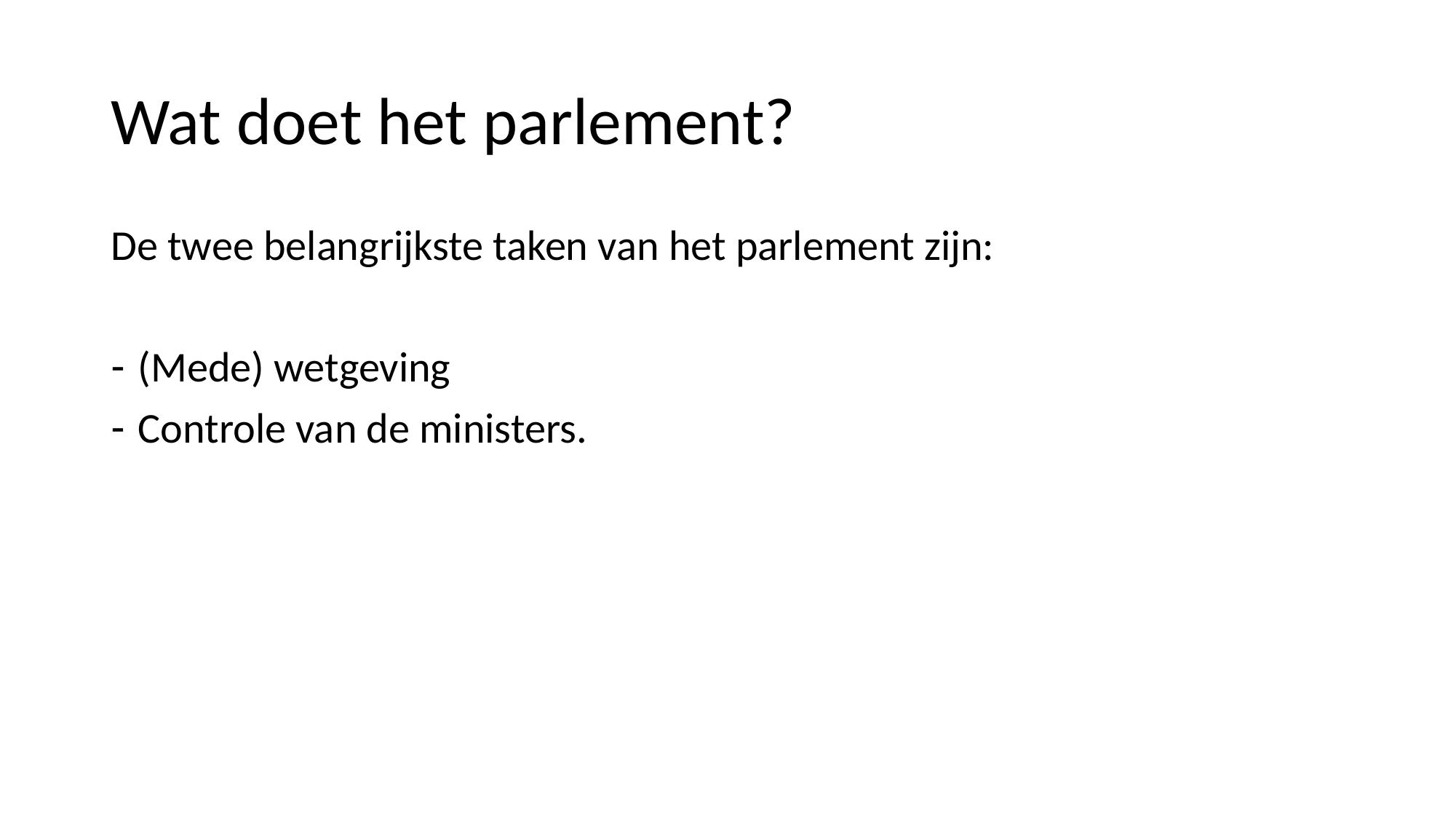

# Wat doet het parlement?
De twee belangrijkste taken van het parlement zijn:

(Mede) wetgeving
Controle van de ministers.